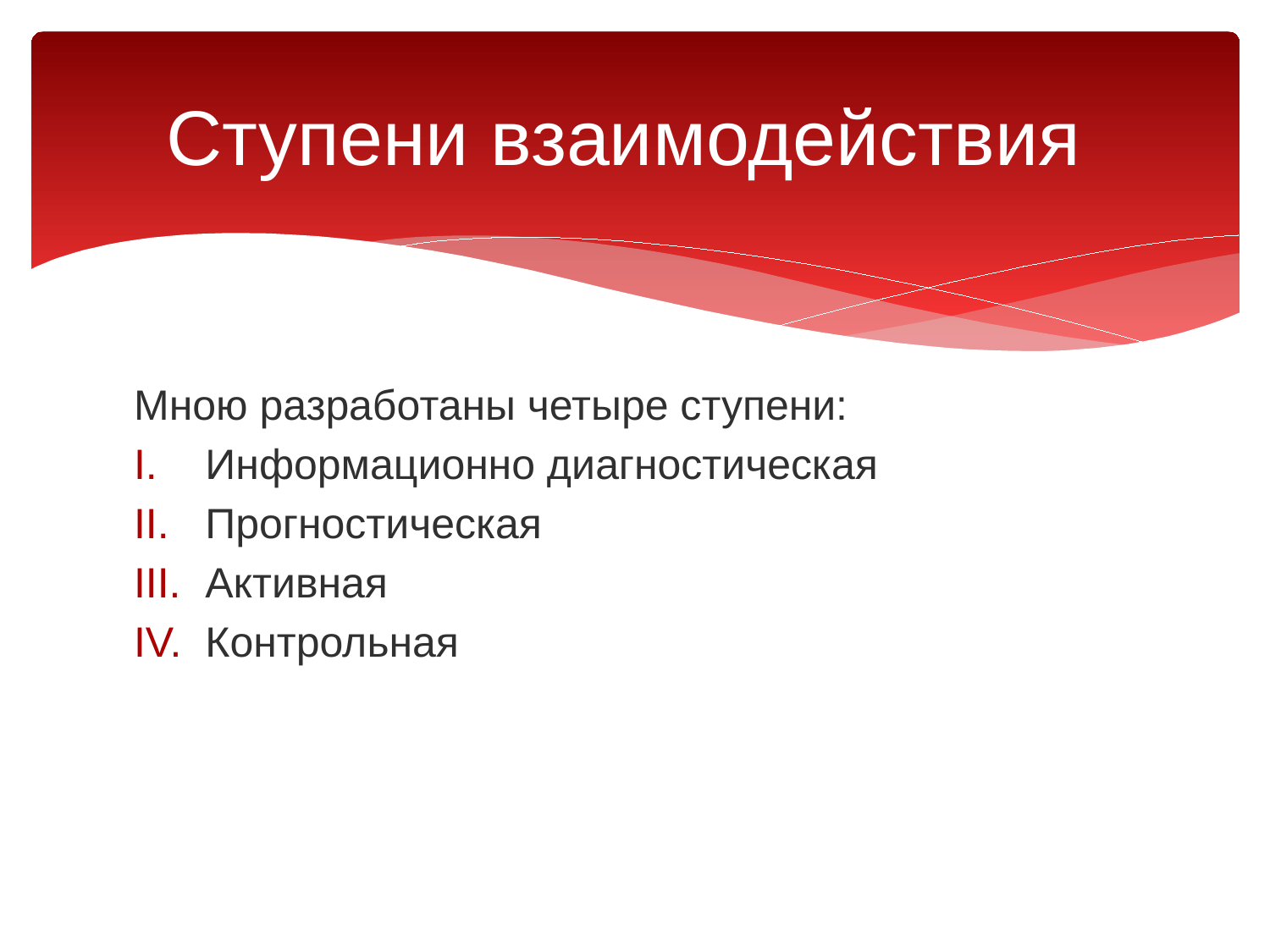

# Ступени взаимодействия
Мною разработаны четыре ступени:
Информационно диагностическая
Прогностическая
Активная
Контрольная